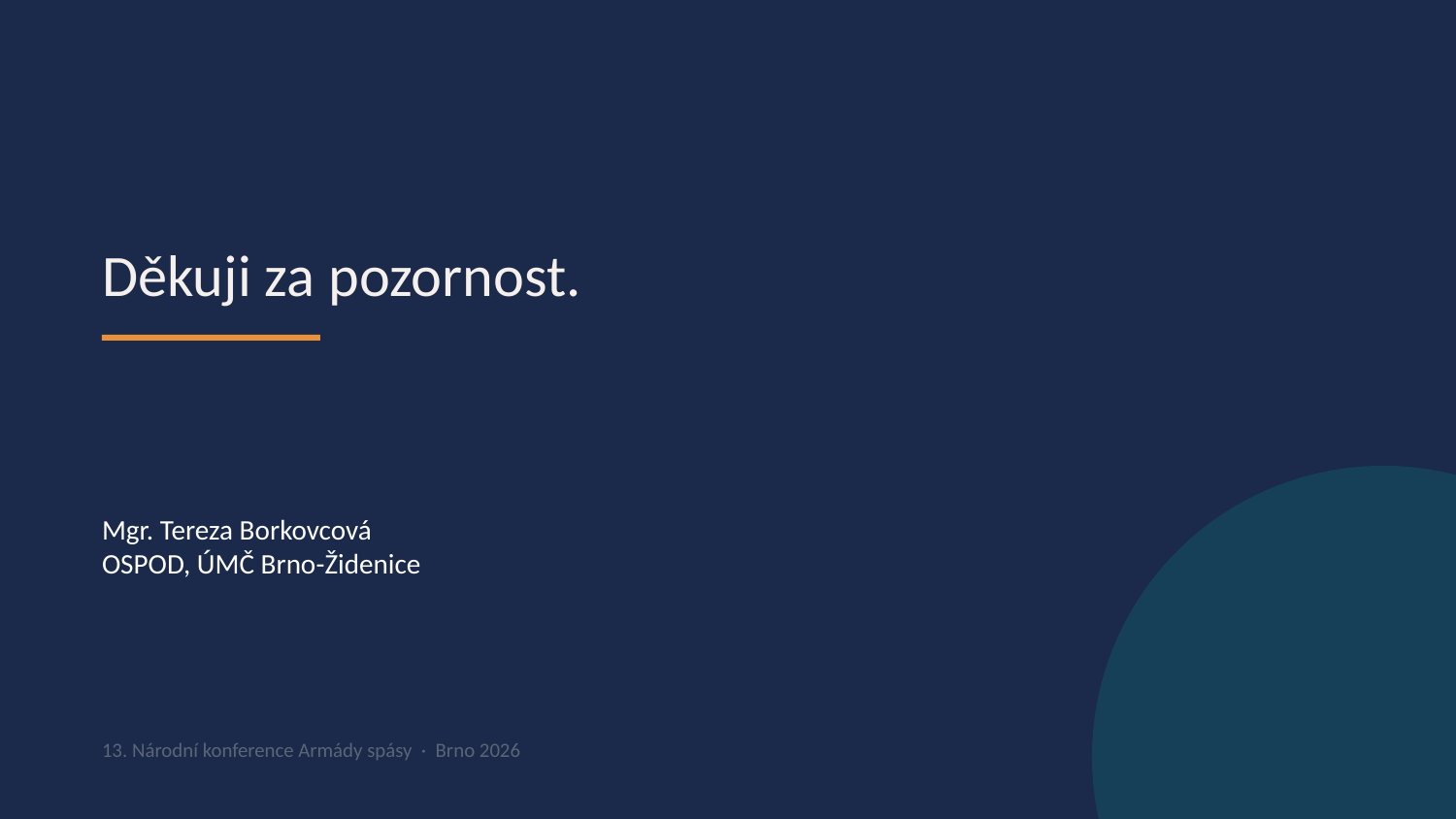

Děkuji za pozornost.

Mgr. Tereza Borkovcová
OSPOD, ÚMČ Brno-Židenice
13. Národní konference Armády spásy  ·  Brno 2026